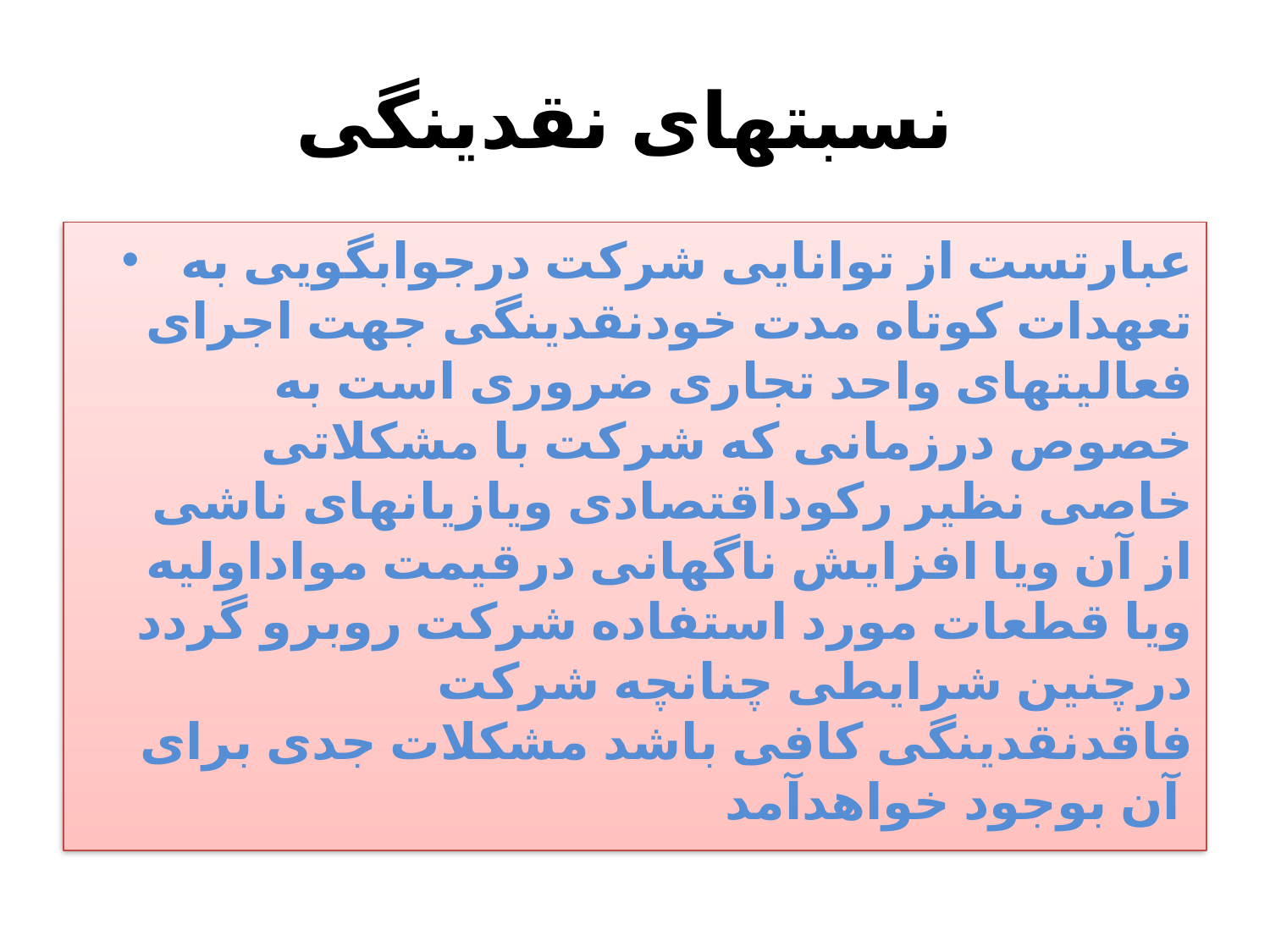

# نسبتهای نقدینگی
عبارتست از توانایی شرکت درجوابگویی به تعهدات کوتاه مدت خودنقدینگی جهت اجرای فعالیتهای واحد تجاری ضروری است به خصوص درزمانی که شرکت با مشکلاتی خاصی نظیر رکوداقتصادی ویازیانهای ناشی از آن ویا افزایش ناگهانی درقیمت مواداولیه ویا قطعات مورد استفاده شرکت روبرو گردد درچنین شرایطی چنانچه شرکت فاقدنقدینگی کافی باشد مشکلات جدی برای آن بوجود خواهدآمد